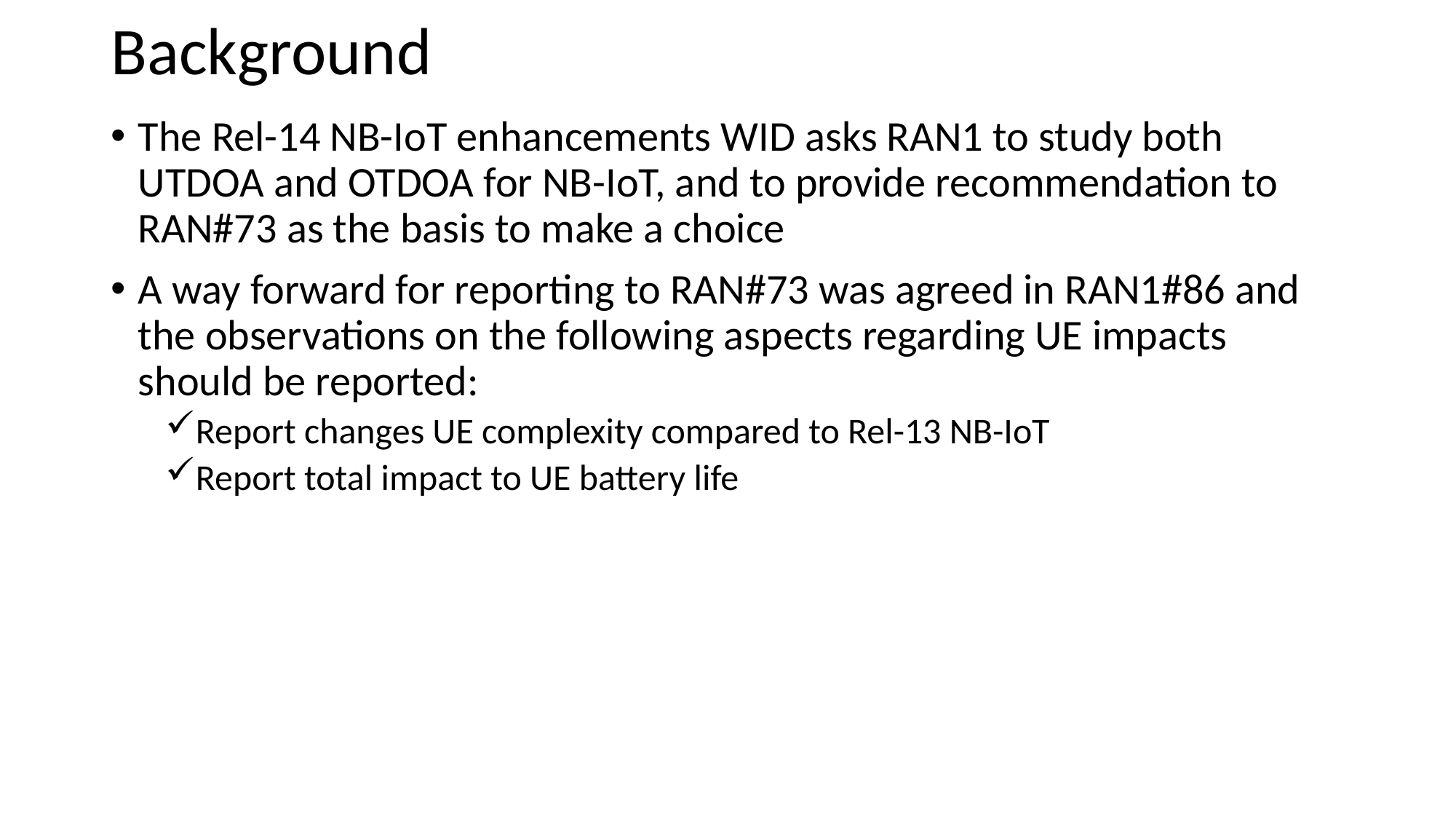

# Background
The Rel-14 NB-IoT enhancements WID asks RAN1 to study both UTDOA and OTDOA for NB-IoT, and to provide recommendation to RAN#73 as the basis to make a choice
A way forward for reporting to RAN#73 was agreed in RAN1#86 and the observations on the following aspects regarding UE impacts should be reported:
Report changes UE complexity compared to Rel-13 NB-IoT
Report total impact to UE battery life